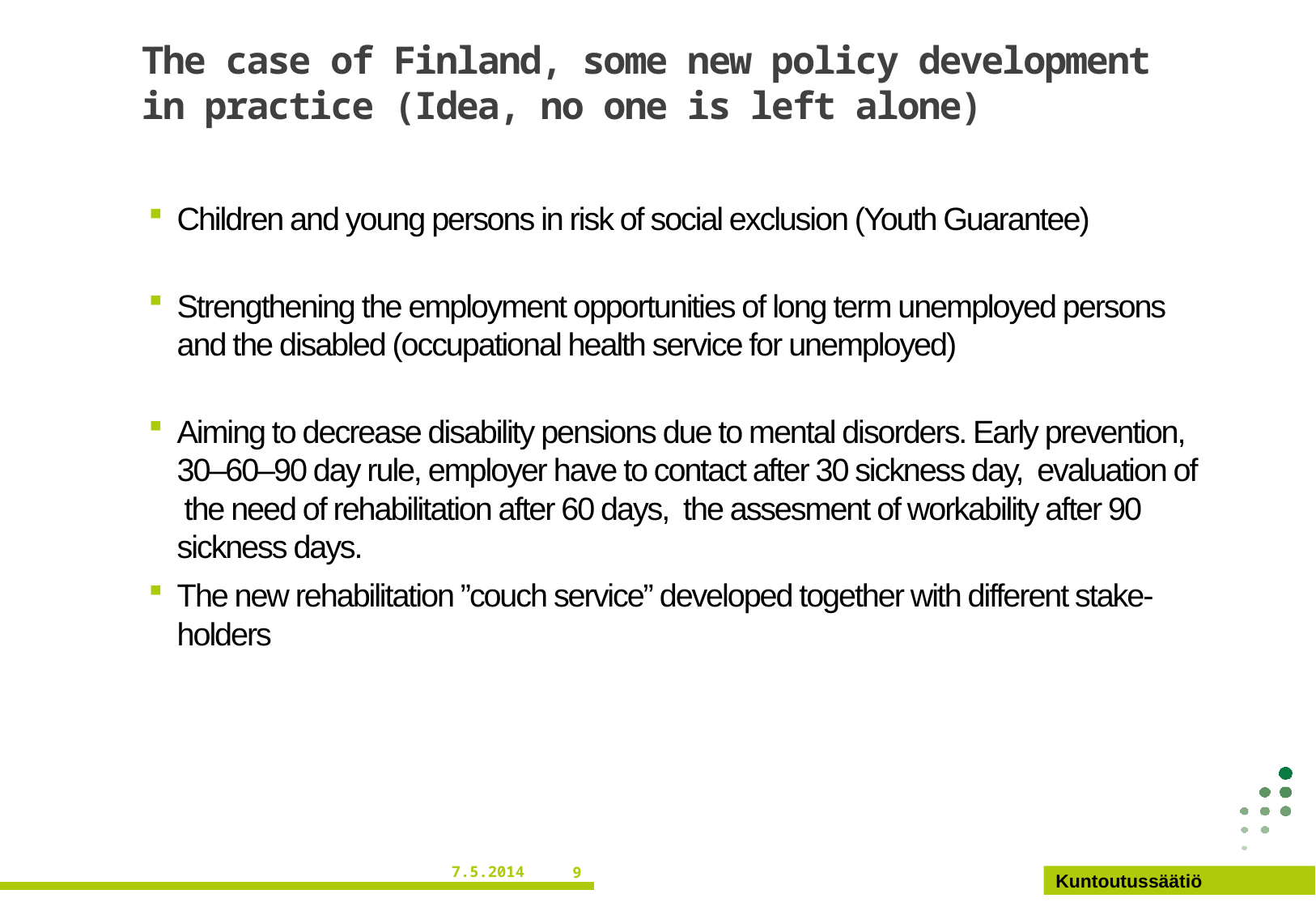

The case of Finland, some new policy development in practice (Idea, no one is left alone)
Children and young persons in risk of social exclusion (Youth Guarantee)
Strengthening the employment opportunities of long term unemployed persons and the disabled (occupational health service for unemployed)
Aiming to decrease disability pensions due to mental disorders. Early prevention, 30–60–90 day rule, employer have to contact after 30 sickness day,  evaluation of  the need of rehabilitation after 60 days,  the assesment of workability after 90 sickness days.
The new rehabilitation ”couch service” developed together with different stake-holders